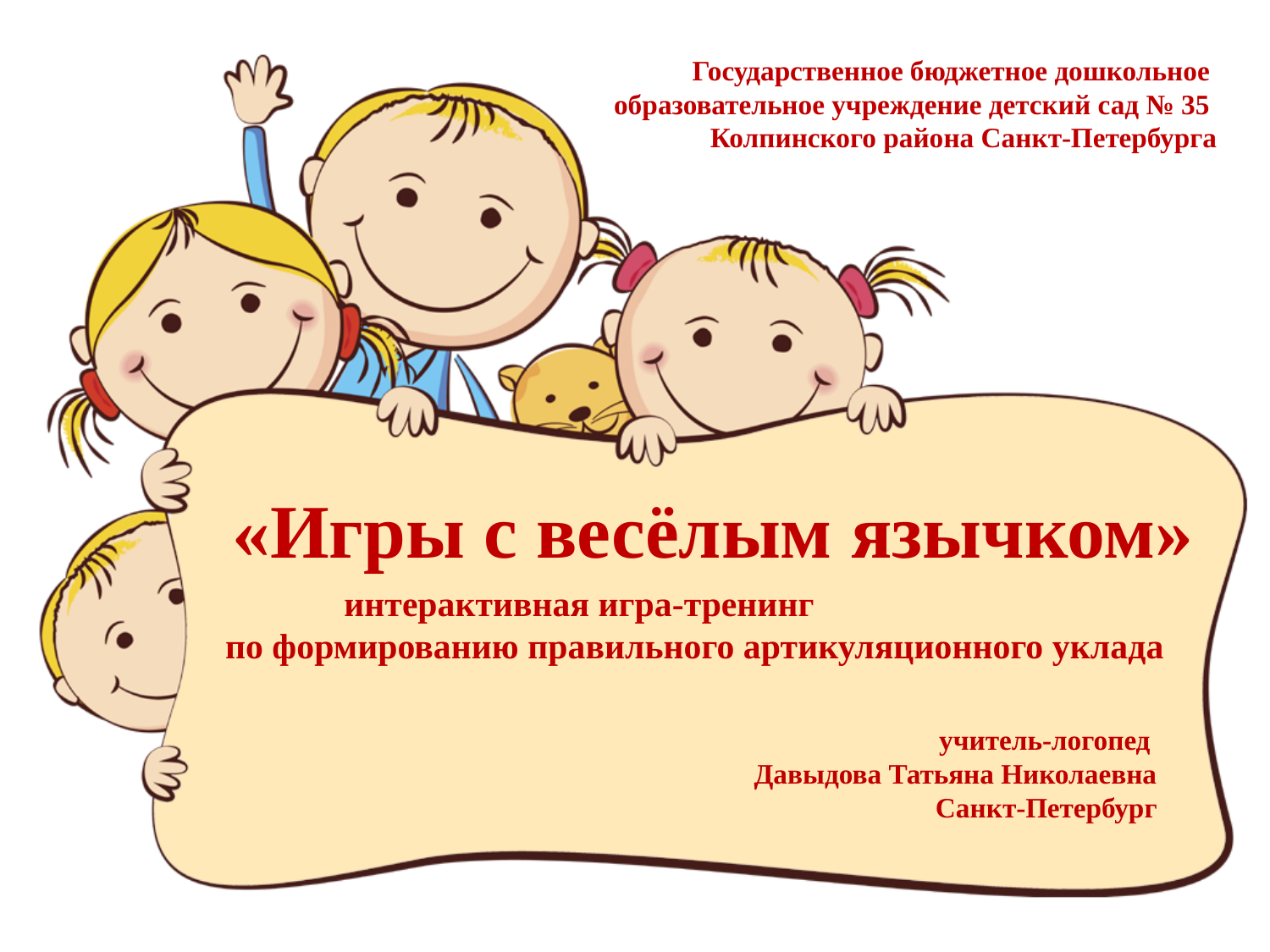

Государственное бюджетное дошкольное
образовательное учреждение детский сад № 35
Колпинского района Санкт-Петербурга
«Игры с весёлым язычком»
# интерактивная игра-тренинг по формированию правильного артикуляционного уклада
учитель-логопед
Давыдова Татьяна Николаевна
Санкт-Петербург